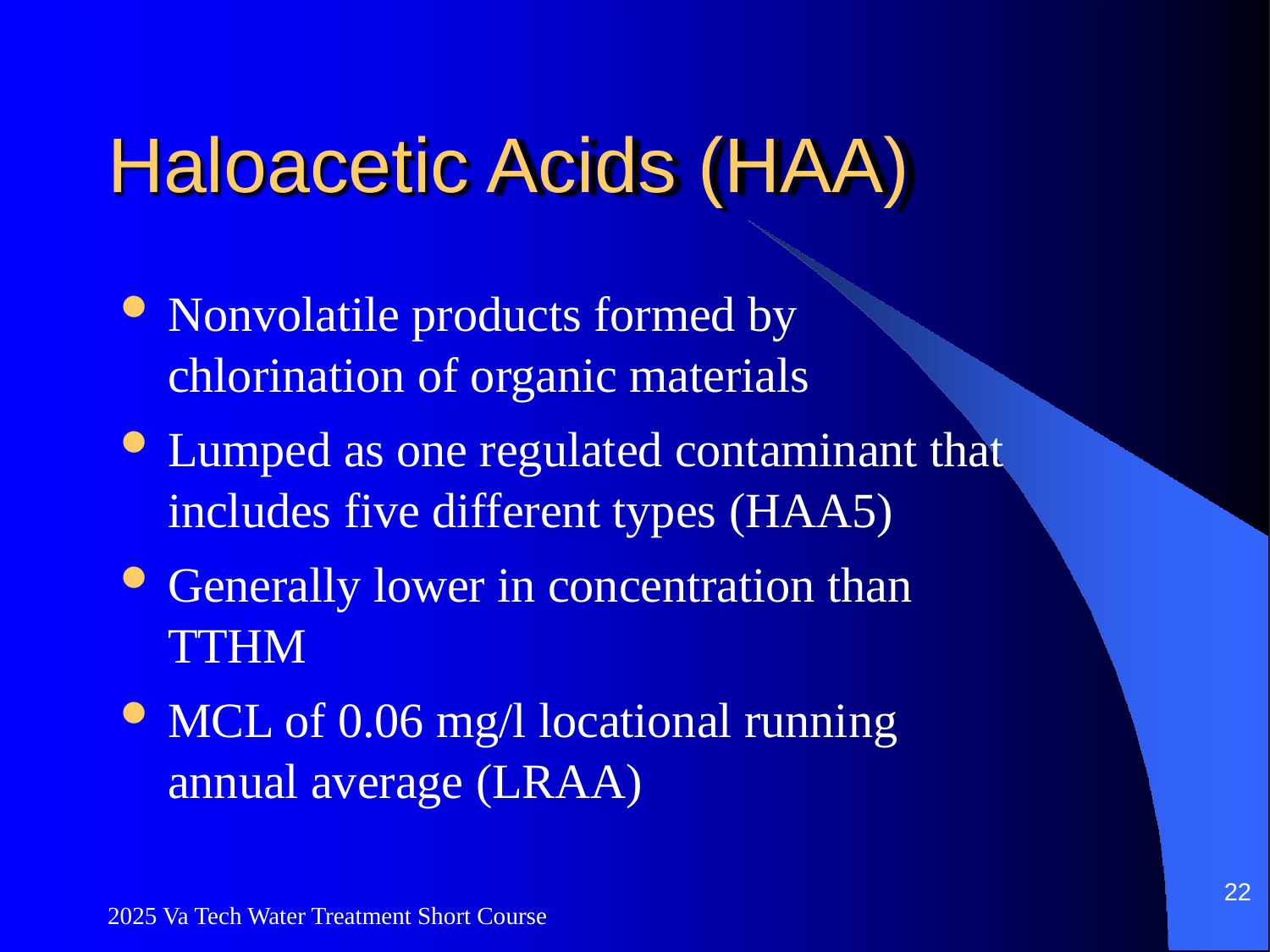

# Haloacetic Acids (HAA)
Nonvolatile products formed by  chlorination of organic materials
Lumped as one regulated contaminant that  includes five different types (HAA5)
Generally lower in concentration than  TTHM
MCL of 0.06 mg/l locational running  annual average (LRAA)
22
2025 Va Tech Water Treatment Short Course